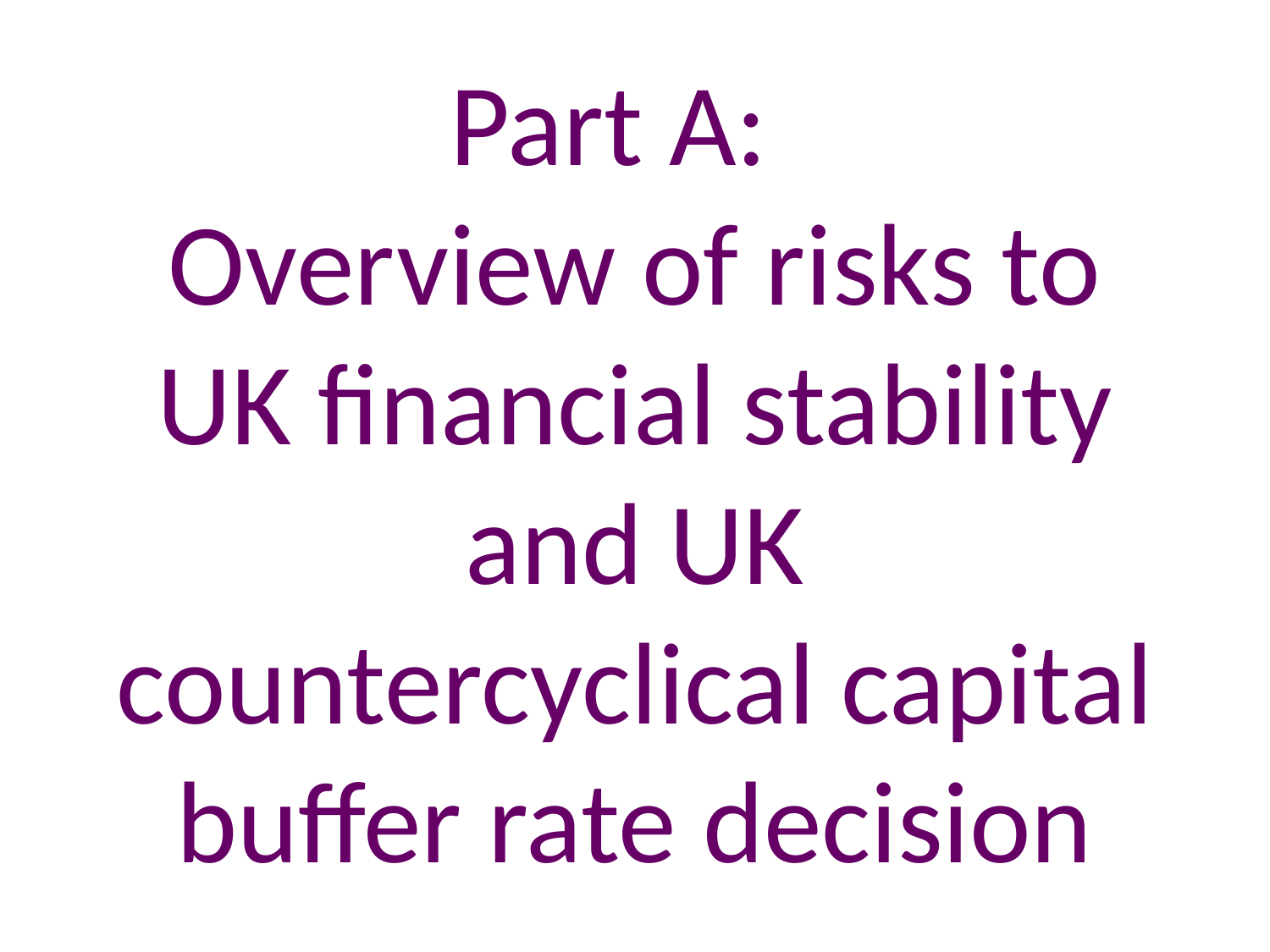

# Part A: Overview of risks to UK financial stability and UK countercyclical capital buffer rate decision